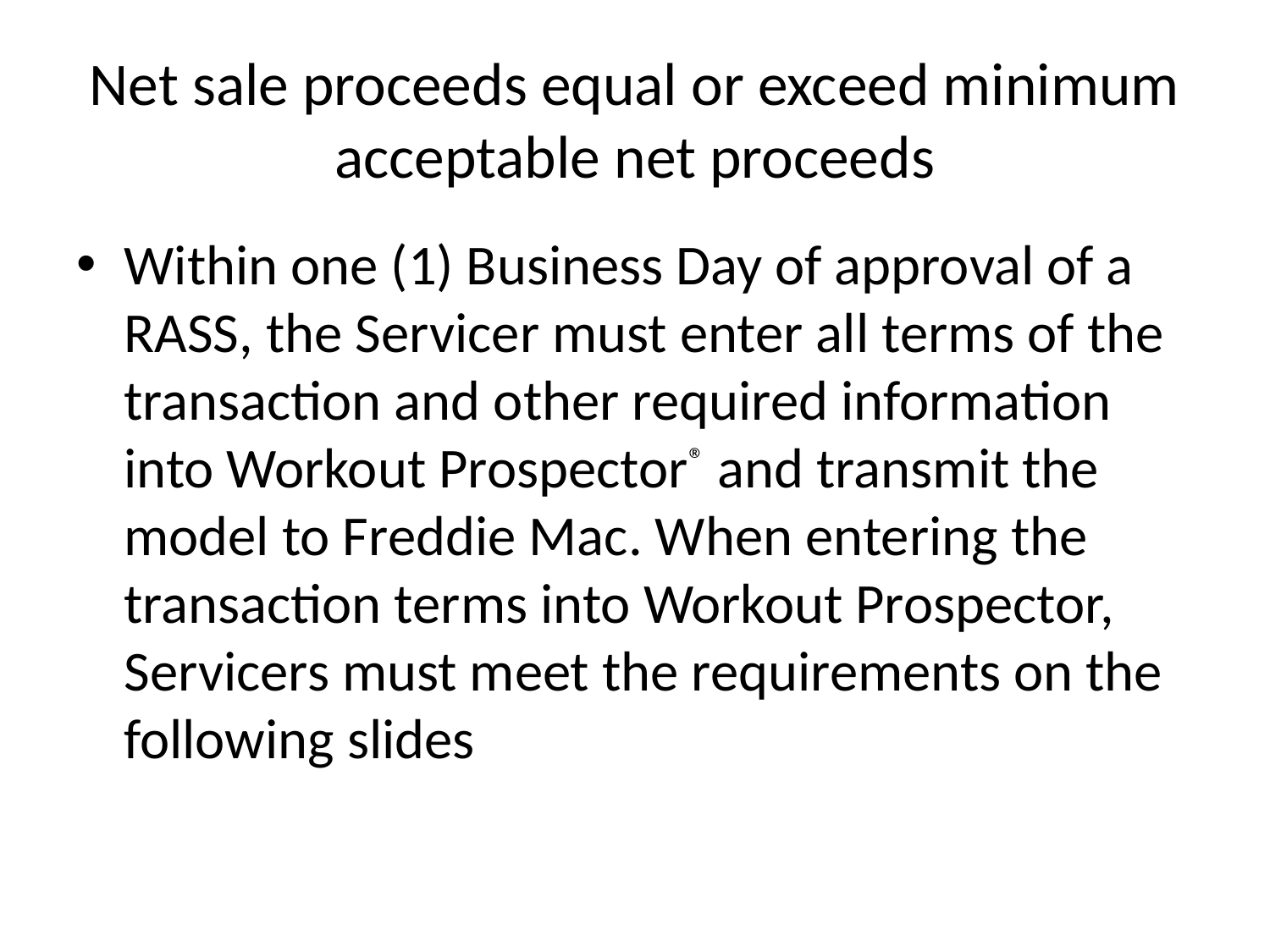

# Net sale proceeds equal or exceed minimum acceptable net proceeds
Within one (1) Business Day of approval of a RASS, the Servicer must enter all terms of the transaction and other required information into Workout Prospector® and transmit the model to Freddie Mac. When entering the transaction terms into Workout Prospector, Servicers must meet the requirements on the following slides